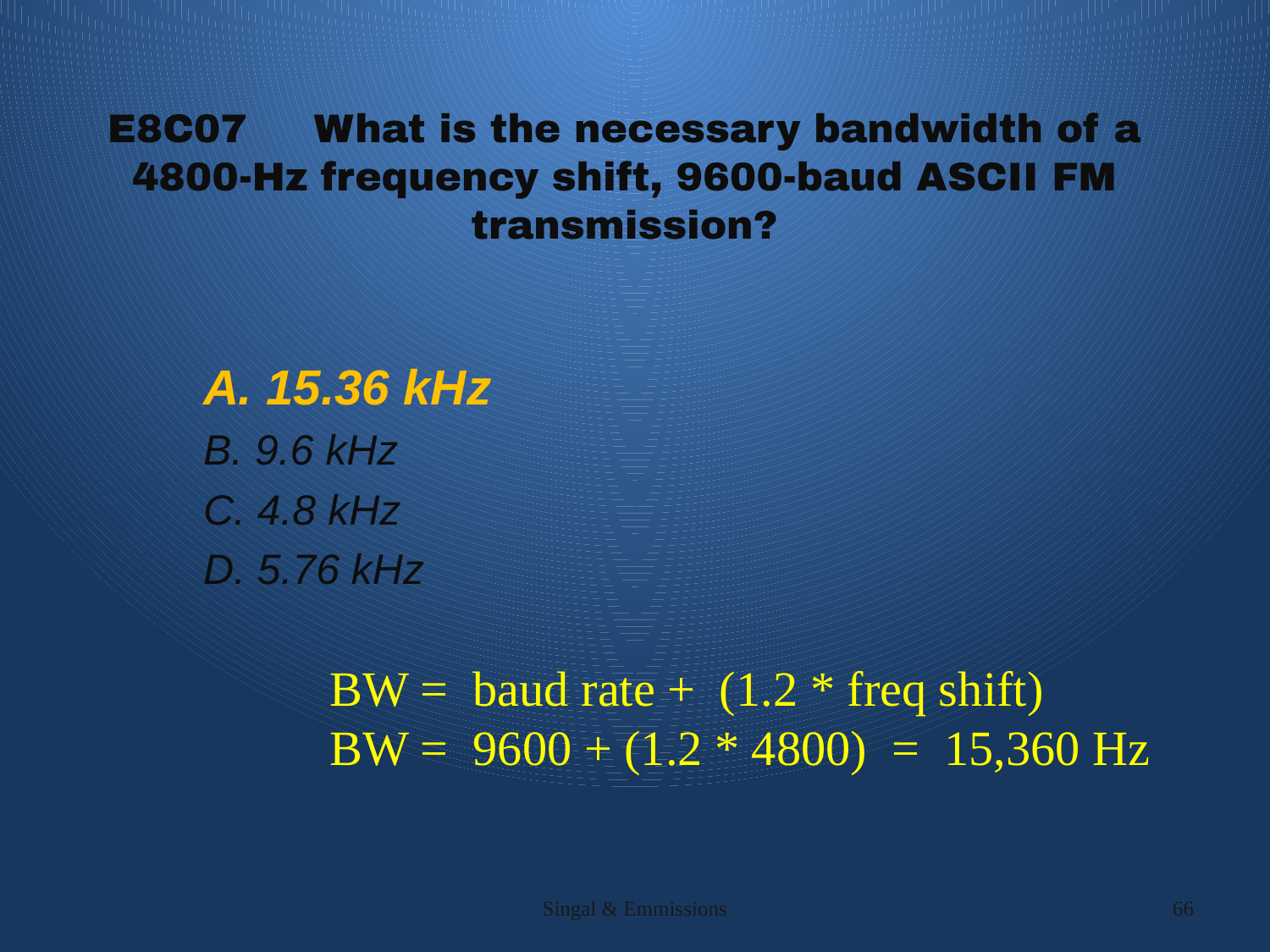

# E8C07     What is the necessary bandwidth of a 4800-Hz frequency shift, 9600-baud ASCII FM transmission?
A. 15.36 kHz
B. 9.6 kHz
C. 4.8 kHz
D. 5.76 kHz

BW =  baud rate +  (1.2 * freq shift)
BW =  9600 + (1.2 * 4800)  =  15,360 Hz
Singal & Emmissions
66